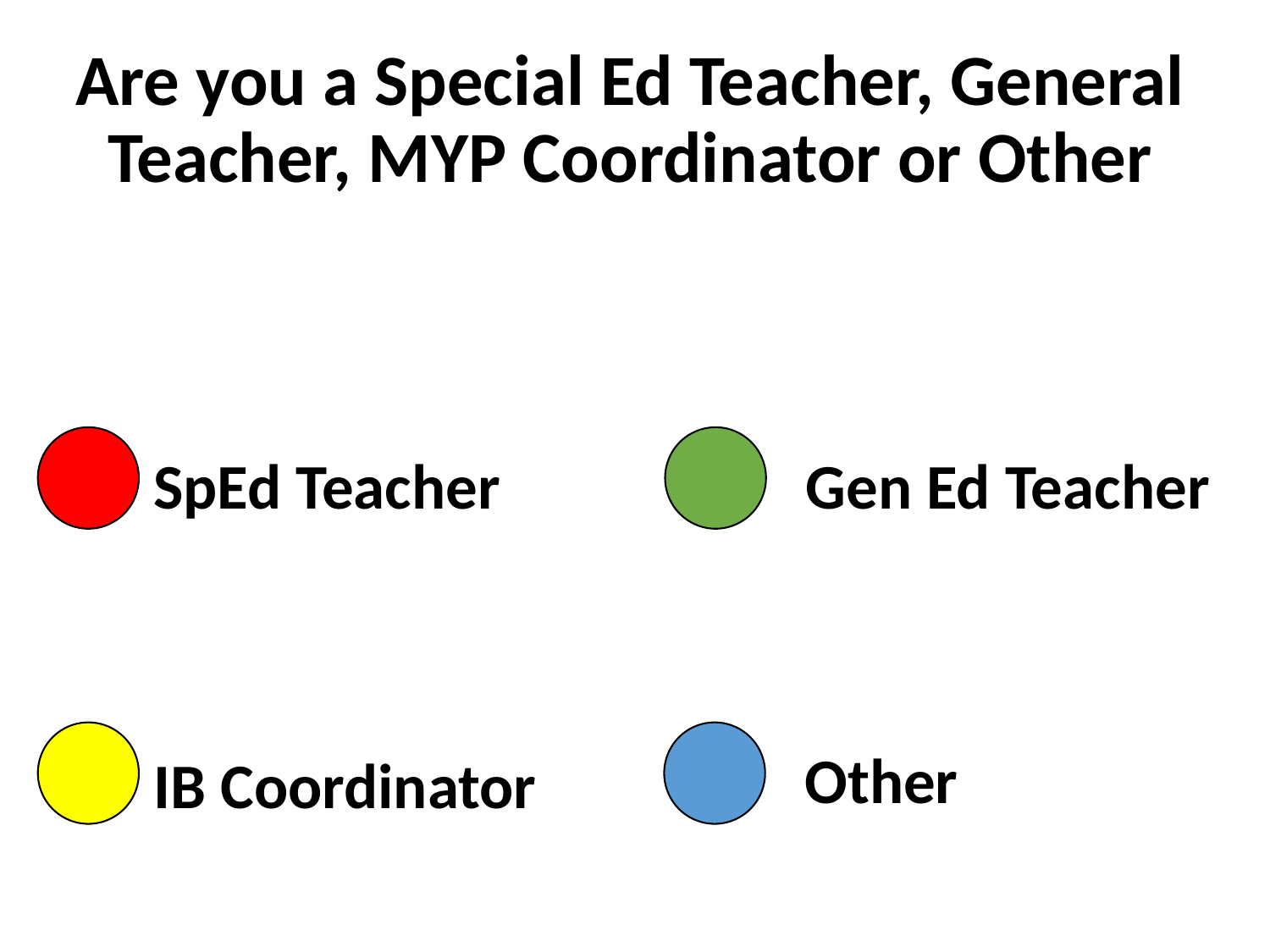

Are you a Special Ed Teacher, General Teacher, MYP Coordinator or Other

SpEd Teacher
Gen Ed Teacher

Other
IB Coordinator